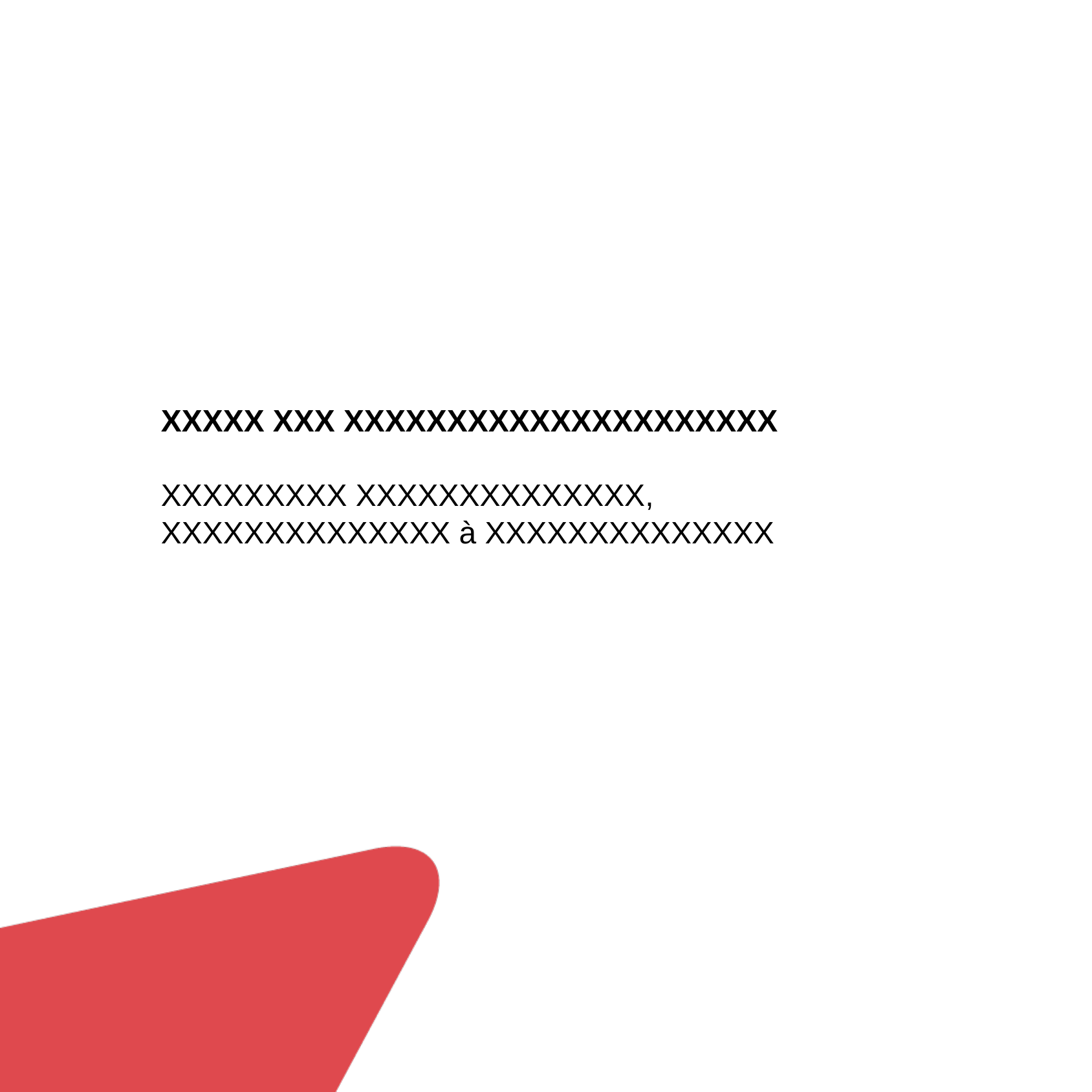

XXXXX XXX XXXXXXXXXXXXXXXXXXXXX

XXXXXXXXX XXXXXXXXXXXXXX,
XXXXXXXXXXXXXX à XXXXXXXXXXXXXX